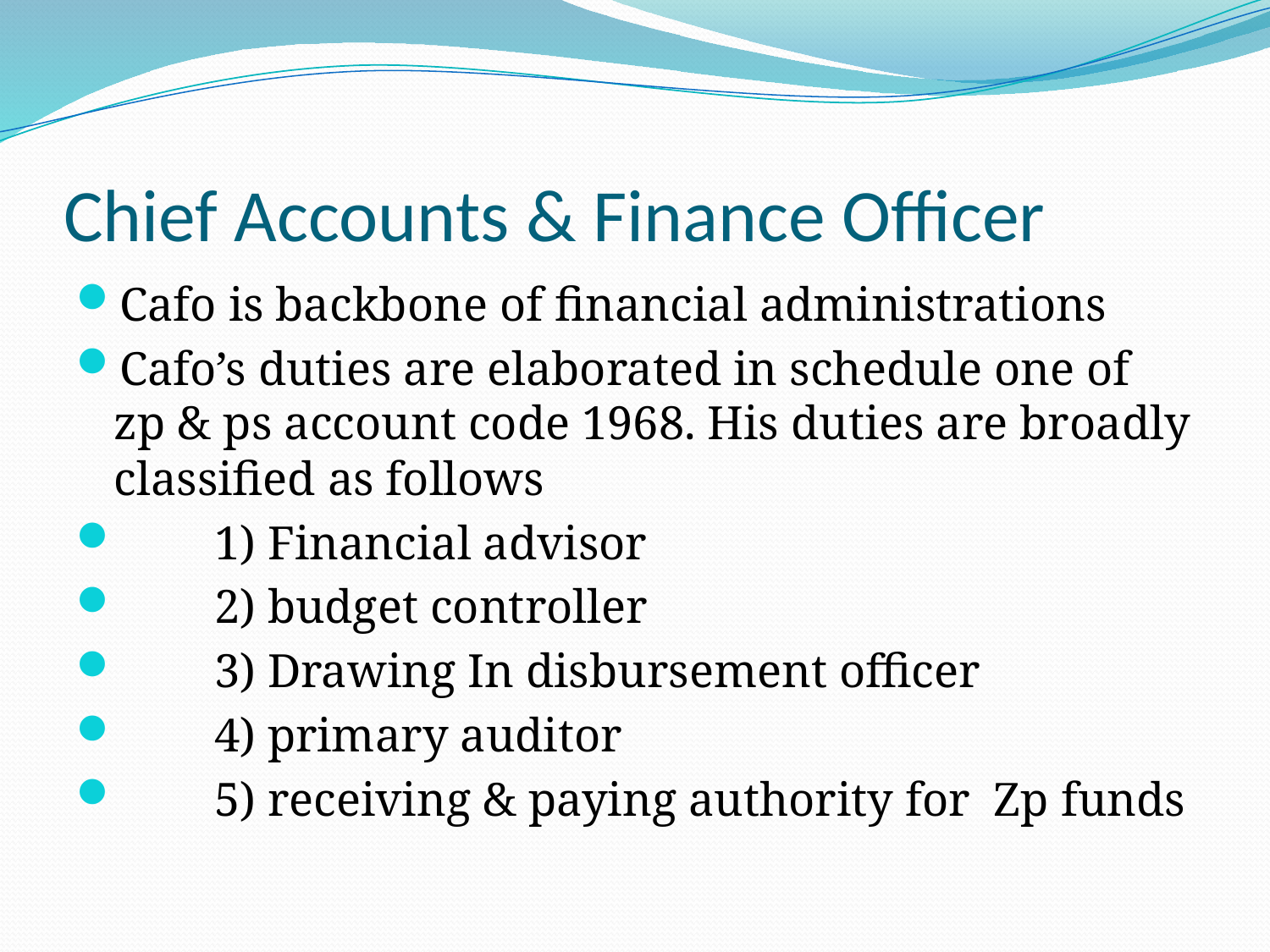

# Chief Accounts & Finance Officer
Cafo is backbone of financial administrations
Cafo’s duties are elaborated in schedule one of zp & ps account code 1968. His duties are broadly classified as follows
        1) Financial advisor
        2) budget controller
        3) Drawing In disbursement officer
        4) primary auditor
        5) receiving & paying authority for  Zp funds